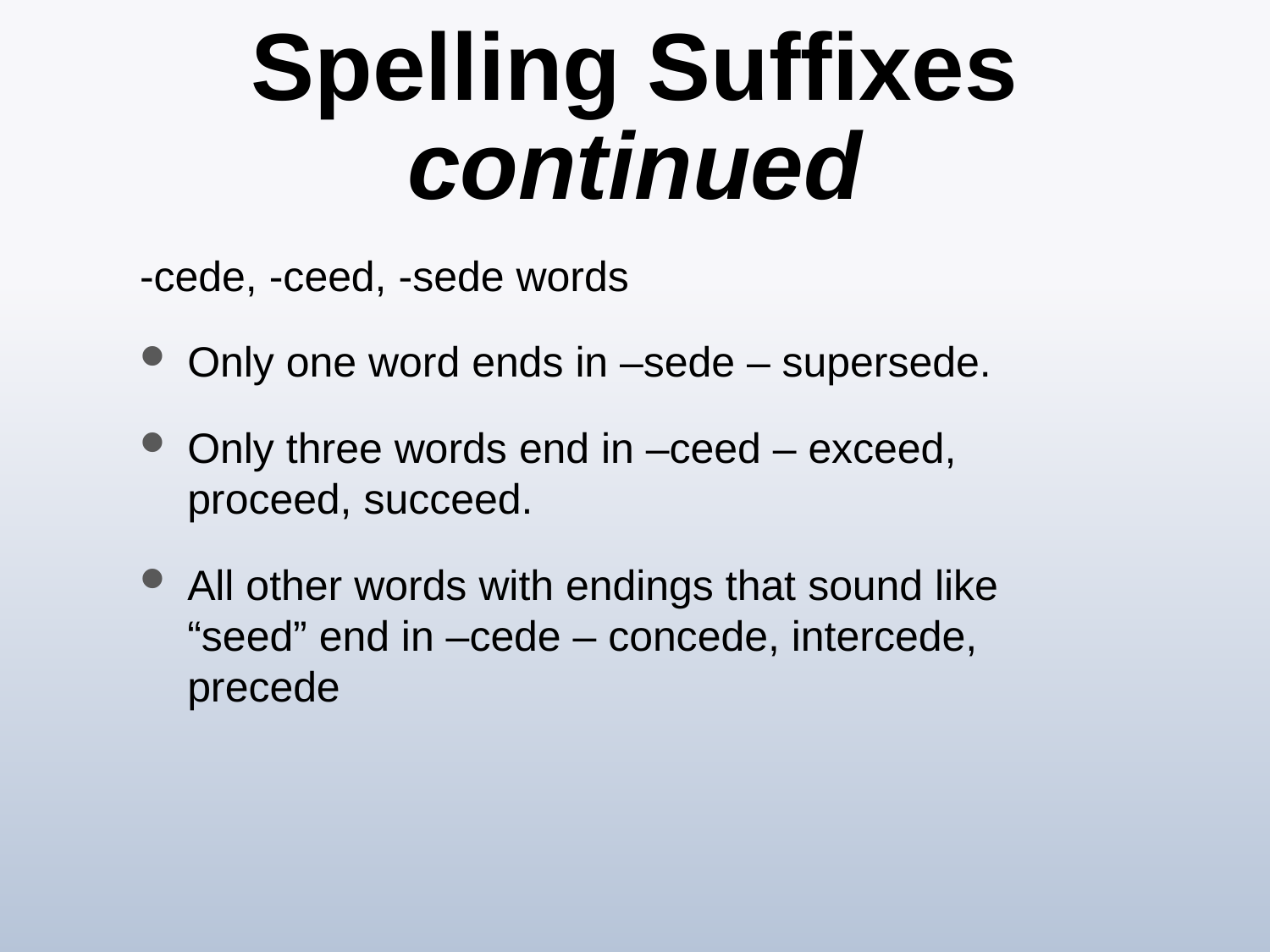

# Spelling Suffixes continued
-cede, -ceed, -sede words
Only one word ends in –sede – supersede.
Only three words end in –ceed – exceed, proceed, succeed.
All other words with endings that sound like “seed” end in –cede – concede, intercede, precede